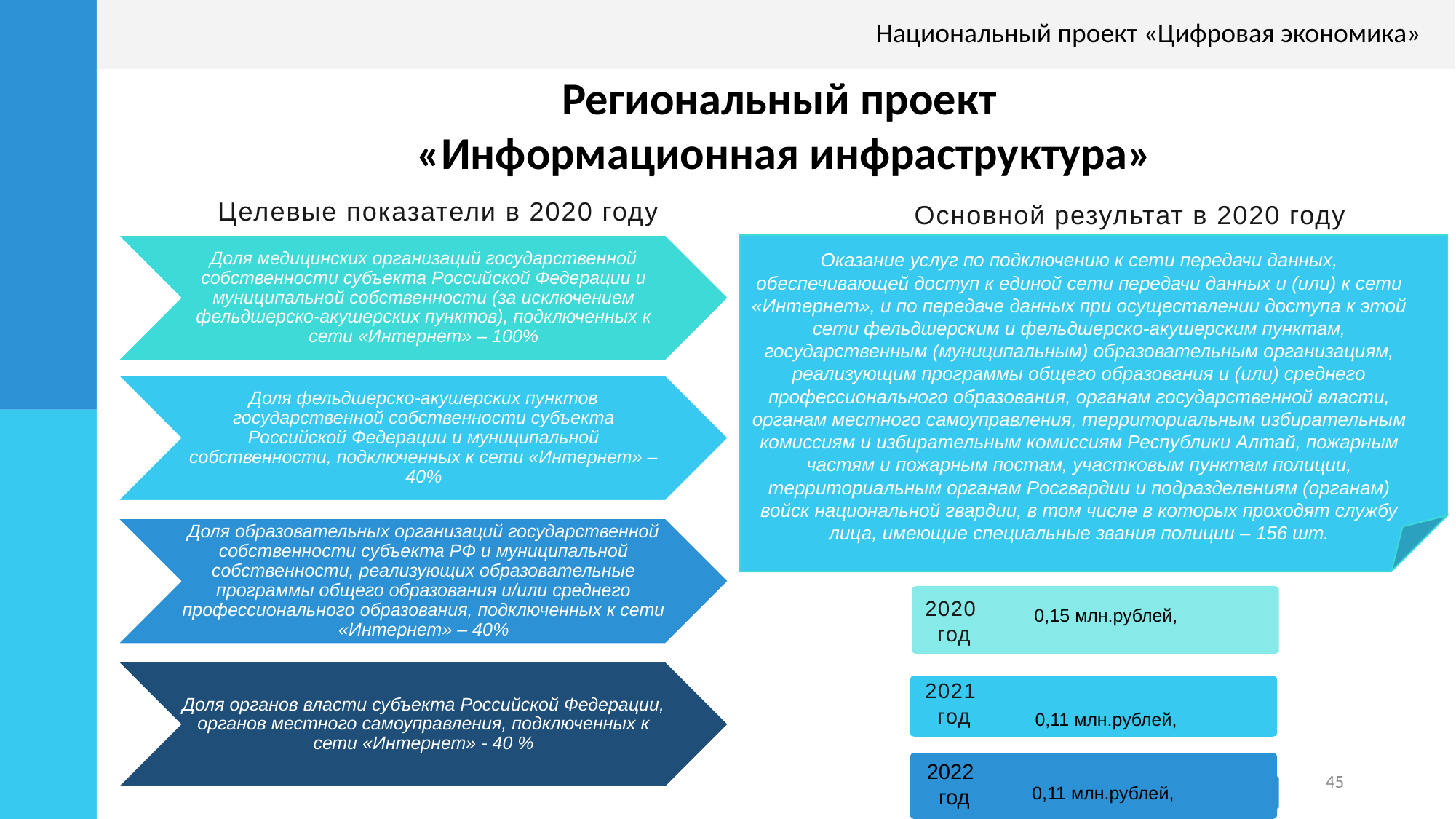

Национальный проект «Цифровая экономика»
Региональный проект
«Информационная инфраструктура»
Целевые показатели в 2020 году
Основной результат в 2020 году
Доля медицинских организаций государственной собственности субъекта Российской Федерации и муниципальной собственности (за исключением фельдшерско-акушерских пунктов), подключенных к сети «Интернет» – 100%
Доля фельдшерско-акушерских пунктов государственной собственности субъекта Российской Федерации и муниципальной собственности, подключенных к сети «Интернет» – 40%
Доля образовательных организаций государственной собственности субъекта РФ и муниципальной собственности, реализующих образовательные программы общего образования и/или среднего профессионального образования, подключенных к сети «Интернет» – 40%
Доля органов власти субъекта Российской Федерации, органов местного самоуправления, подключенных к сети «Интернет» - 40 %

Оказание услуг по подключению к сети передачи данных, обеспечивающей доступ к единой сети передачи данных и (или) к сети «Интернет», и по передаче данных при осуществлении доступа к этой сети фельдшерским и фельдшерско-акушерским пунктам, государственным (муниципальным) образовательным организациям, реализующим программы общего образования и (или) среднего профессионального образования, органам государственной власти, органам местного самоуправления, территориальным избирательным комиссиям и избирательным комиссиям Республики Алтай, пожарным частям и пожарным постам, участковым пунктам полиции, территориальным органам Росгвардии и подразделениям (органам) войск национальной гвардии, в том числе в которых проходят службу лица, имеющие специальные звания полиции – 156 шт.

2020
год
0,15 млн.рублей,
2021
год
0,11 млн.рублей,
 2022
   год
45
0,11 млн.рублей,